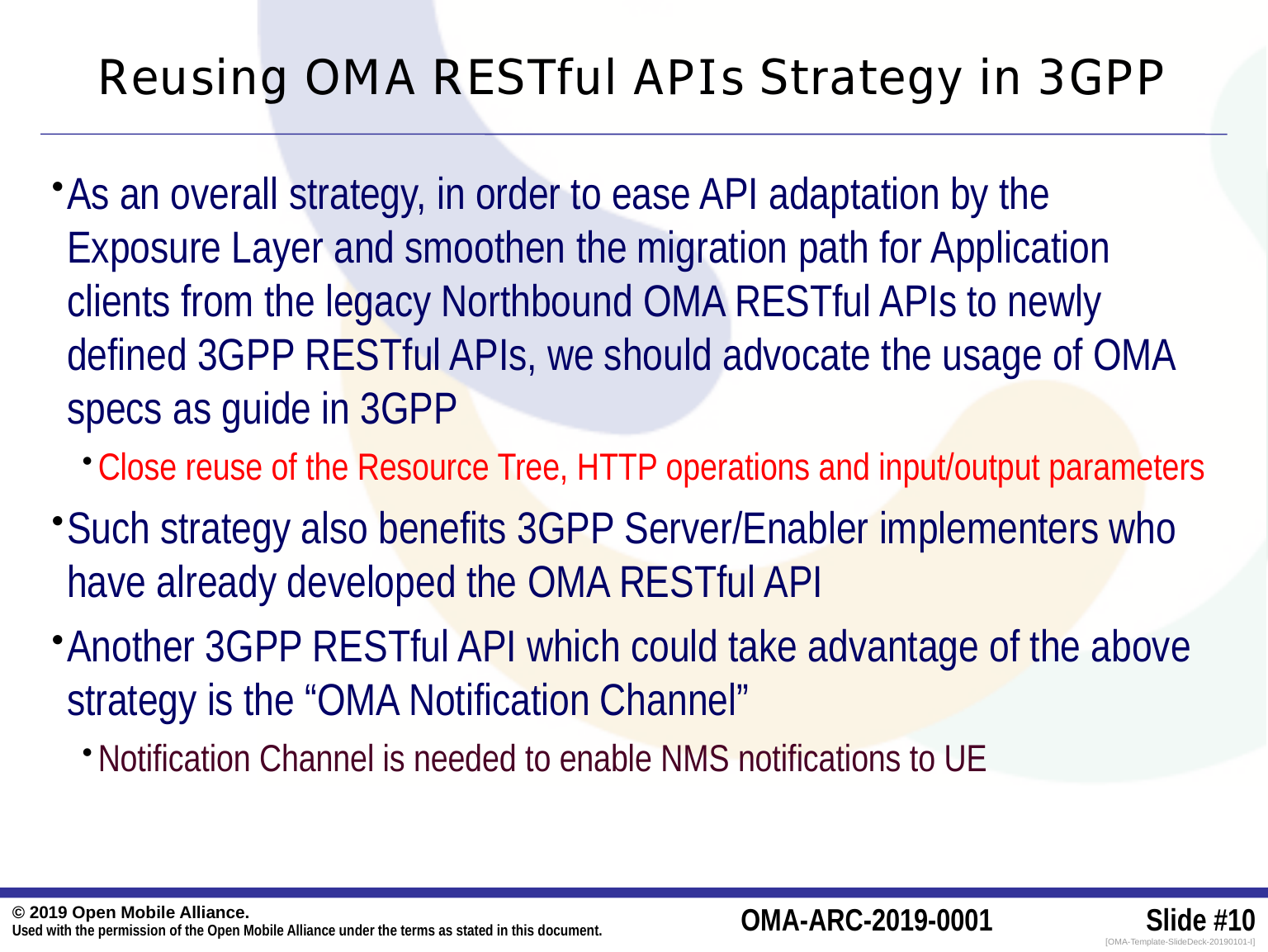

# Reusing OMA RESTful APIs Strategy in 3GPP
As an overall strategy, in order to ease API adaptation by the Exposure Layer and smoothen the migration path for Application clients from the legacy Northbound OMA RESTful APIs to newly defined 3GPP RESTful APIs, we should advocate the usage of OMA specs as guide in 3GPP
Close reuse of the Resource Tree, HTTP operations and input/output parameters
Such strategy also benefits 3GPP Server/Enabler implementers who have already developed the OMA RESTful API
Another 3GPP RESTful API which could take advantage of the above strategy is the “OMA Notification Channel”
Notification Channel is needed to enable NMS notifications to UE